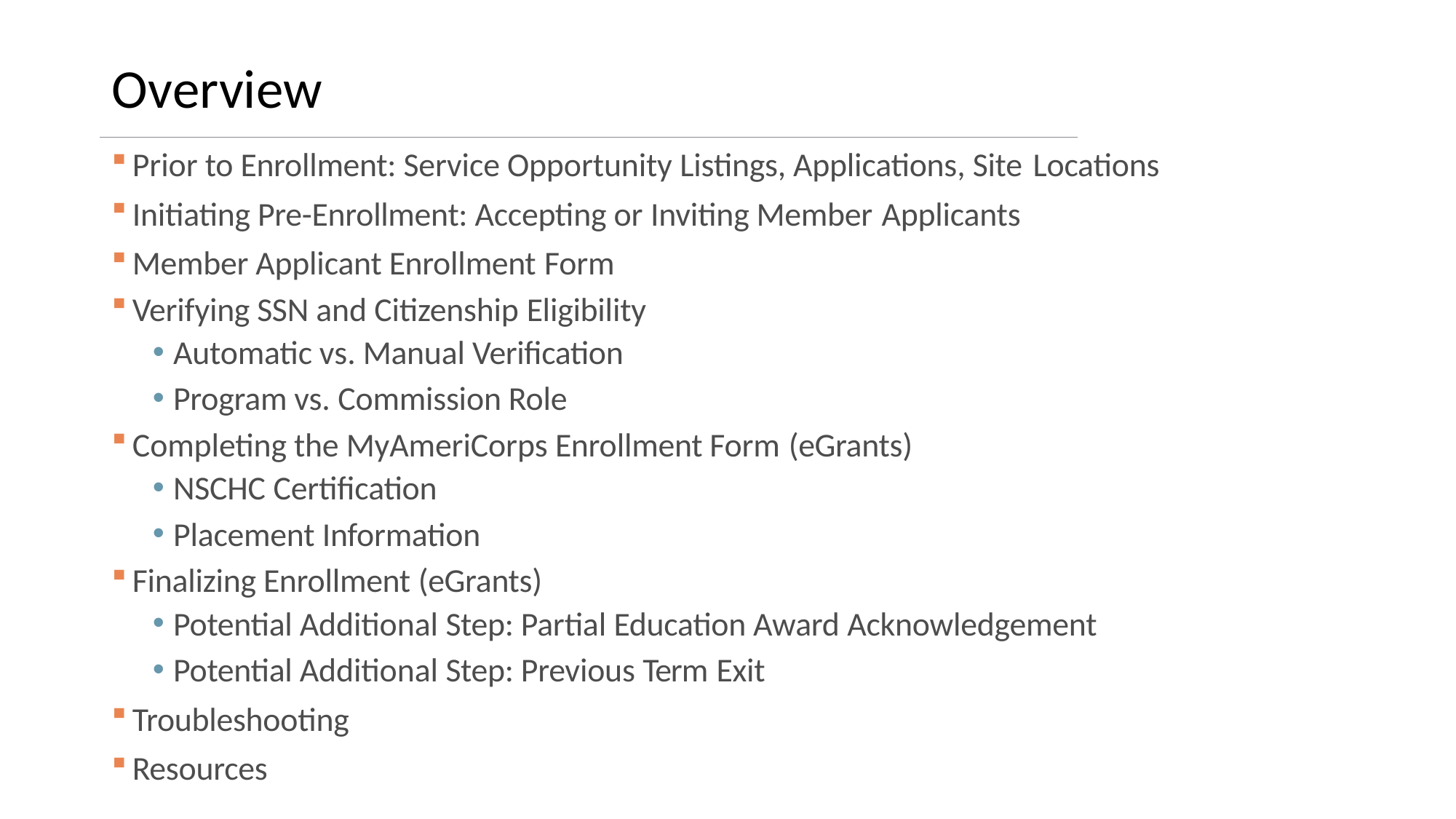

# Overview

Prior to Enrollment: Service Opportunity Listings, Applications, Site Locations
Initiating Pre-Enrollment: Accepting or Inviting Member Applicants
Member Applicant Enrollment Form
Verifying SSN and Citizenship Eligibility
Automatic vs. Manual Verification
Program vs. Commission Role
Completing the MyAmeriCorps Enrollment Form (eGrants)
NSCHC Certification
Placement Information
Finalizing Enrollment (eGrants)
Potential Additional Step: Partial Education Award Acknowledgement
Potential Additional Step: Previous Term Exit
Troubleshooting
Resources
2